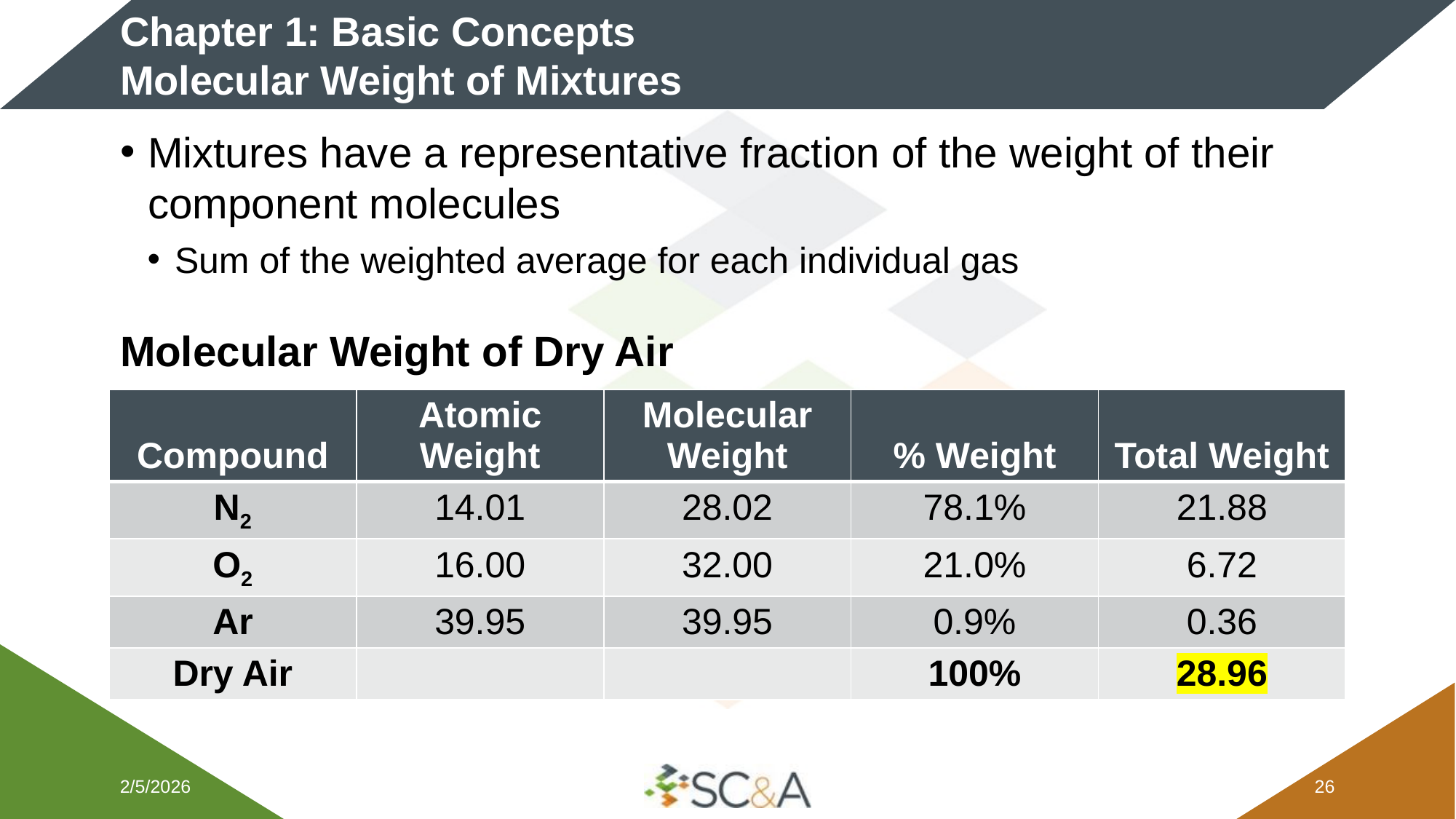

# Chapter 1: Basic Concepts Molecular Weight of Mixtures
Mixtures have a representative fraction of the weight of their component molecules
Sum of the weighted average for each individual gas

Molecular Weight of Dry Air
| Compound | Atomic Weight | Molecular Weight | % Weight | Total Weight |
| --- | --- | --- | --- | --- |
| N2 | 14.01 | 28.02 | 78.1% | 21.88 |
| O2 | 16.00 | 32.00 | 21.0% | 6.72 |
| Ar | 39.95 | 39.95 | 0.9% | 0.36 |
| Dry Air |  |  | 100% | 28.96 |
2/5/2026
26